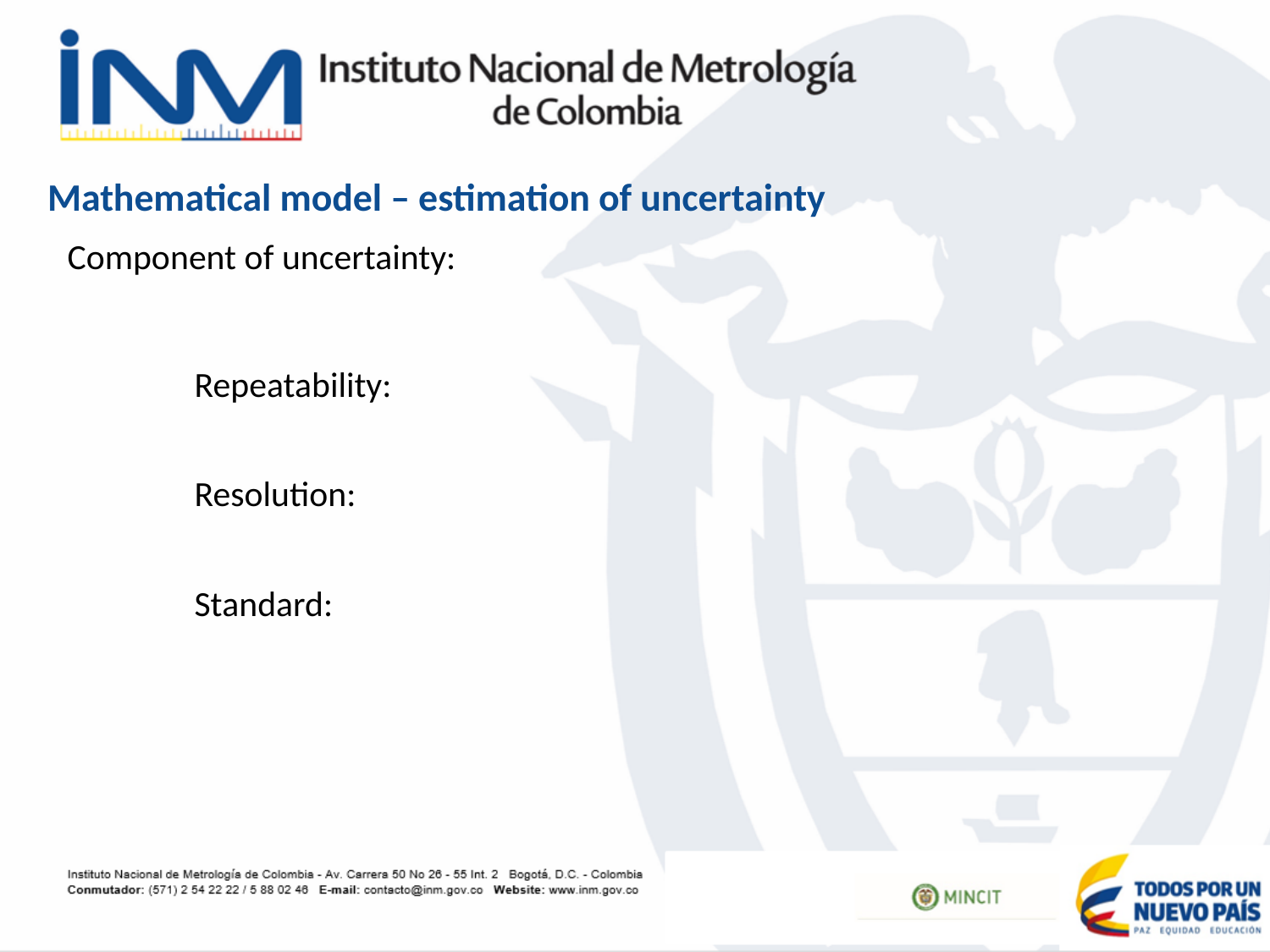

Mathematical model – estimation of uncertainty
Component of uncertainty:

	Repeatability:

	Resolution:

	Standard: